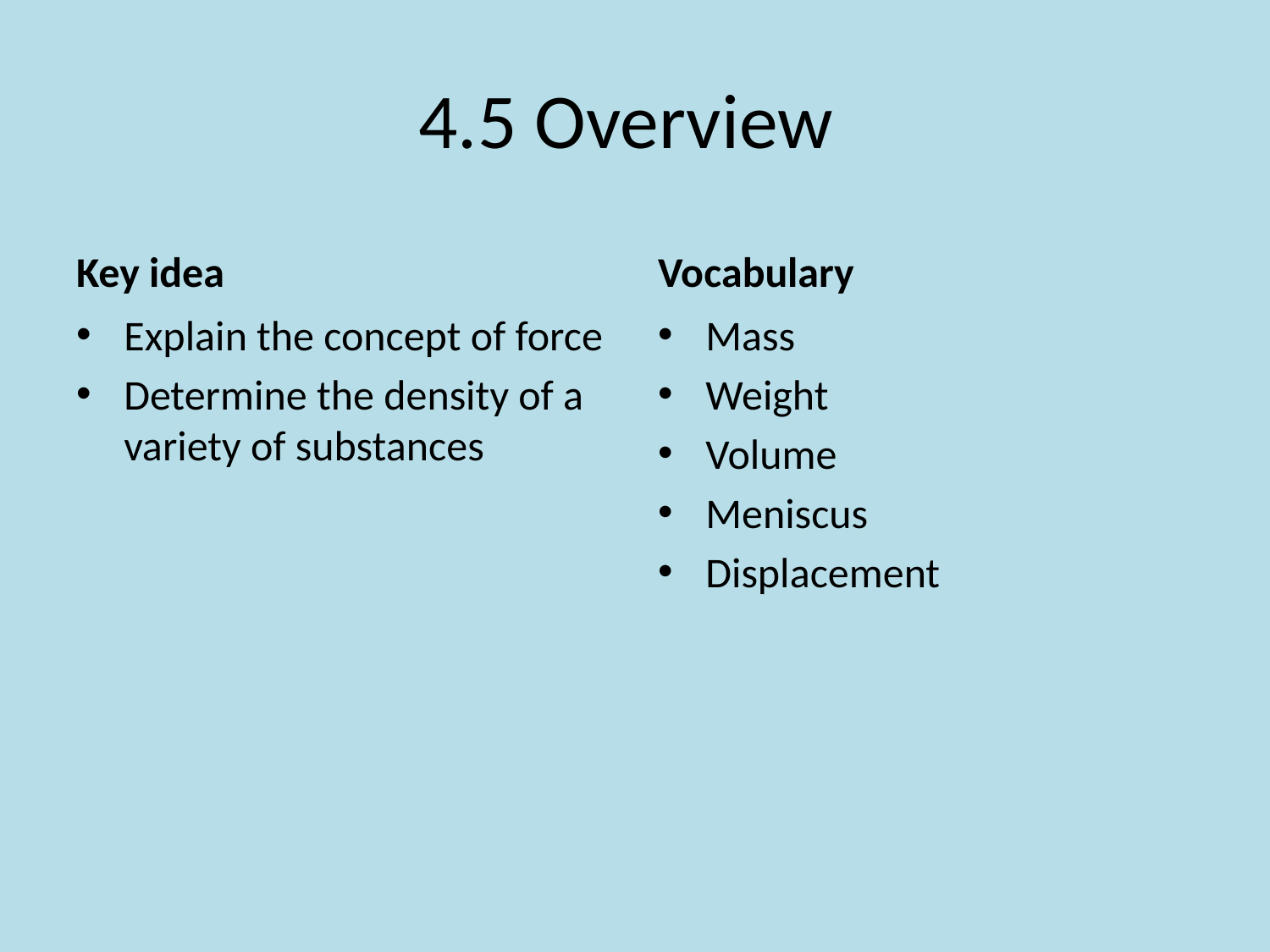

# 4.5 Overview
Key idea
Vocabulary
Explain the concept of force
Determine the density of a variety of substances
Mass
Weight
Volume
Meniscus
Displacement